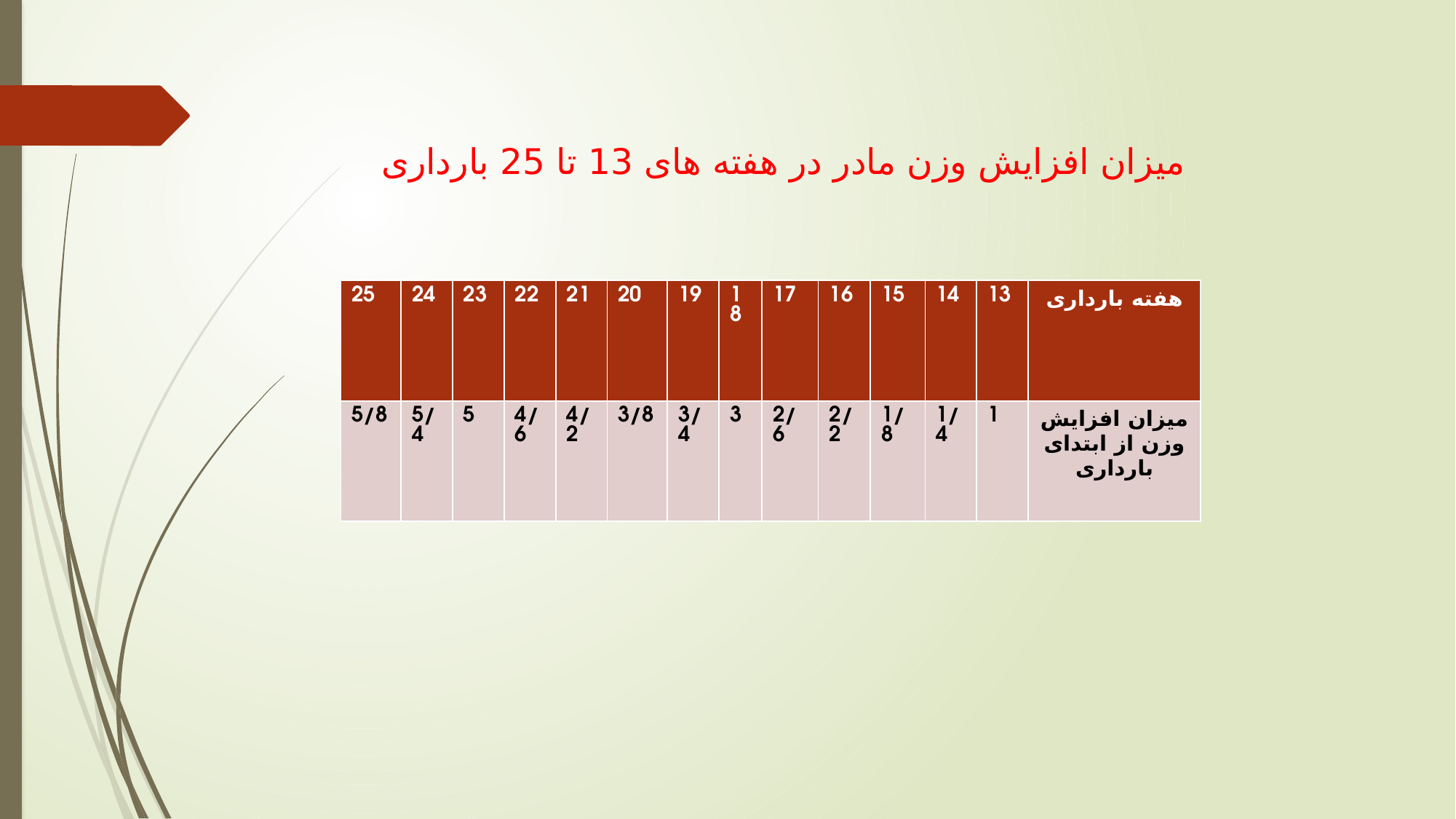

# میزان افزایش وزن مادر در هفته های 13 تا 25 بارداری
| 25 | 24 | 23 | 22 | 21 | 20 | 19 | 18 | 17 | 16 | 15 | 14 | 13 | هفته بارداری |
| --- | --- | --- | --- | --- | --- | --- | --- | --- | --- | --- | --- | --- | --- |
| 5/8 | 5/4 | 5 | 4/6 | 4/2 | 3/8 | 3/4 | 3 | 2/6 | 2/2 | 1/8 | 1/4 | 1 | میزان افزایش وزن از ابتدای بارداری |